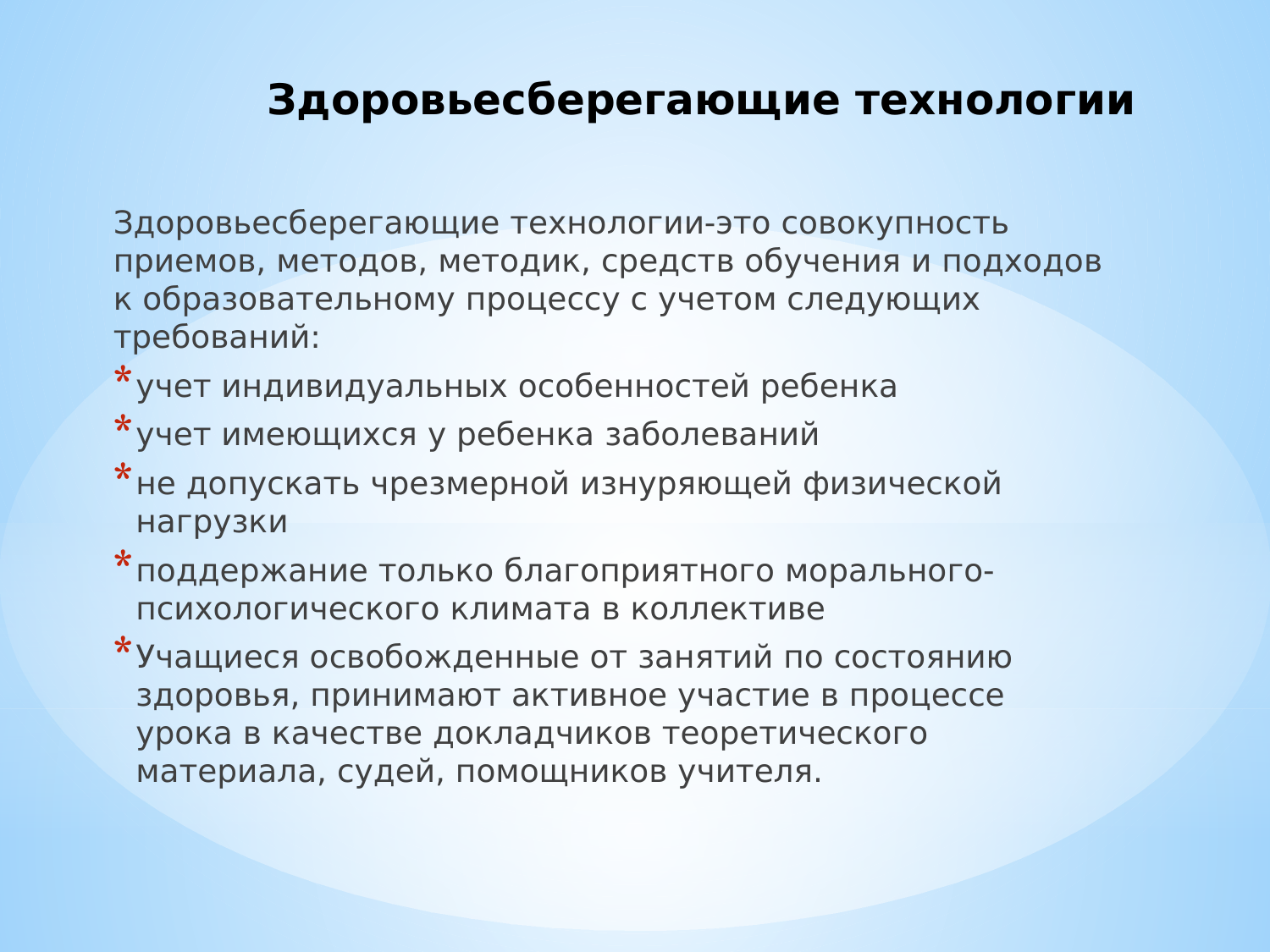

# Здоровьесберегающие технологии
Здоровьесберегающие технологии-это совокупность приемов, методов, методик, средств обучения и подходов к образовательному процессу с учетом следующих требований:
учет индивидуальных особенностей ребенка
учет имеющихся у ребенка заболеваний
не допускать чрезмерной изнуряющей физической нагрузки
поддержание только благоприятного морального-психологического климата в коллективе
Учащиеся освобожденные от занятий по состоянию здоровья, принимают активное участие в процессе урока в качестве докладчиков теоретического материала, судей, помощников учителя.